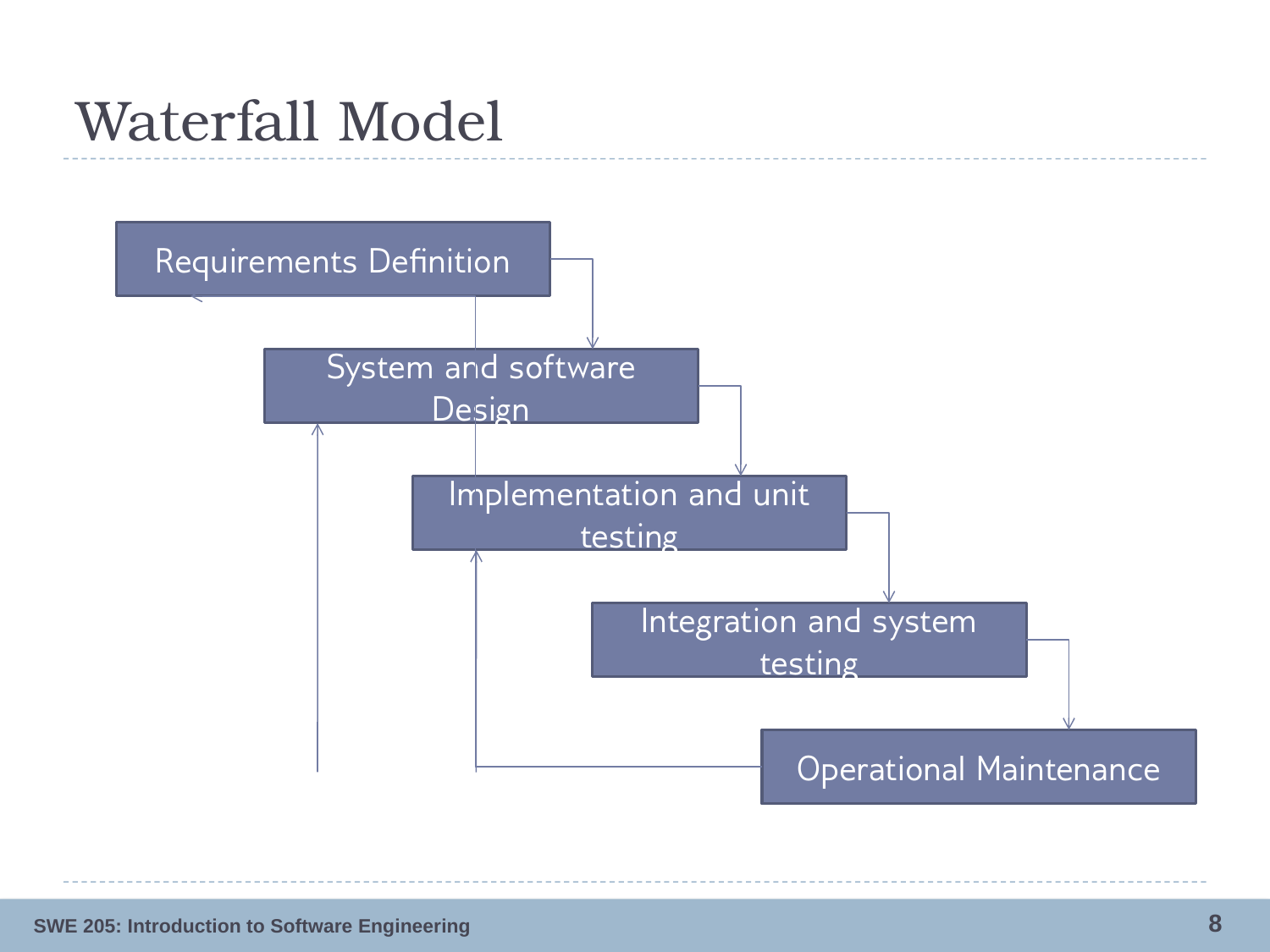

# Waterfall Model
Requirements Definition
System and software Design
Implementation and unit testing
Integration and system testing
Operational Maintenance
8